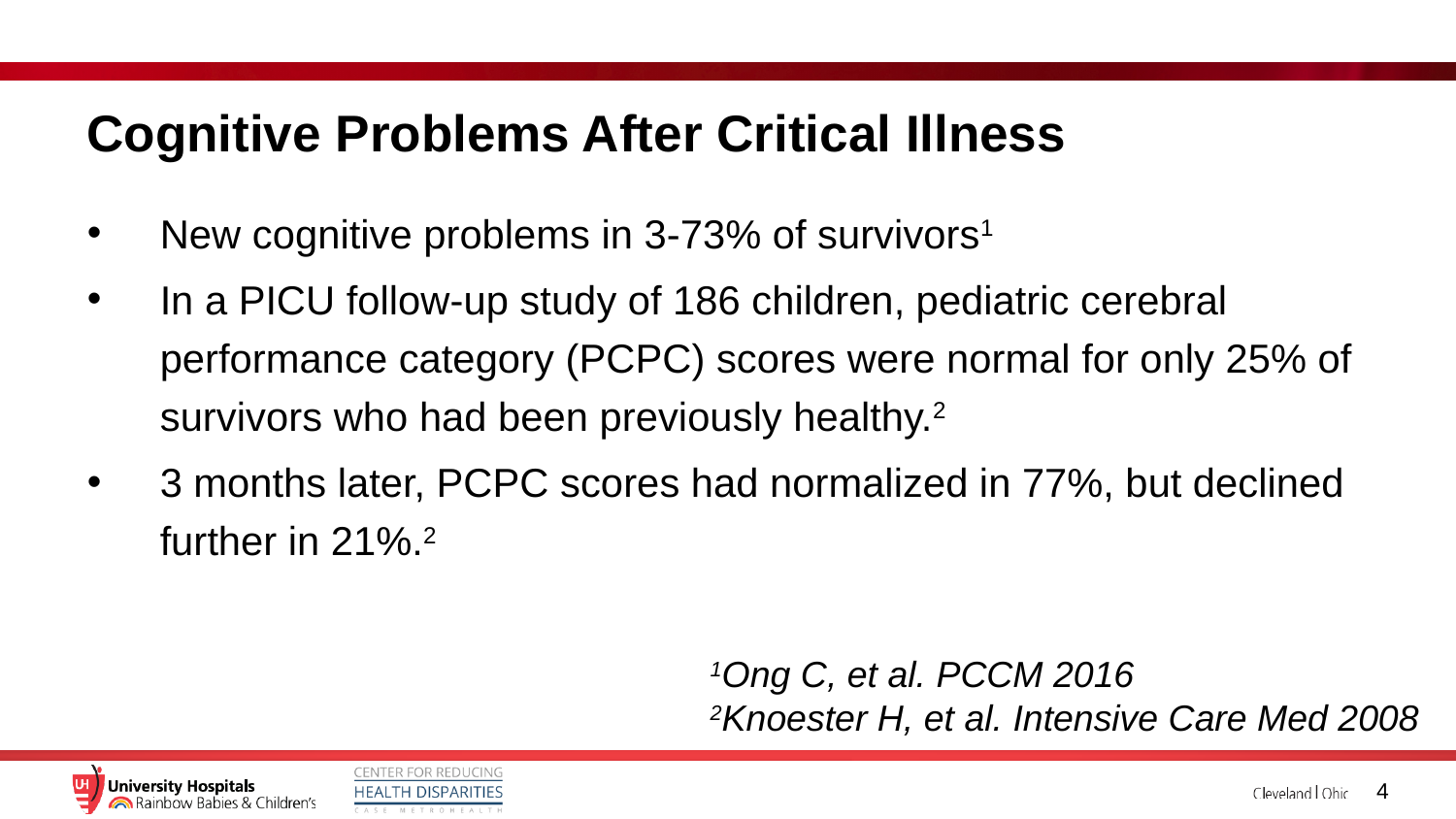

# Cognitive Problems After Critical Illness
New cognitive problems in 3-73% of survivors1
In a PICU follow-up study of 186 children, pediatric cerebral performance category (PCPC) scores were normal for only 25% of survivors who had been previously healthy.2
3 months later, PCPC scores had normalized in 77%, but declined further in 21%.2

1Ong C, et al. PCCM 2016
2Knoester H, et al. Intensive Care Med 2008
4